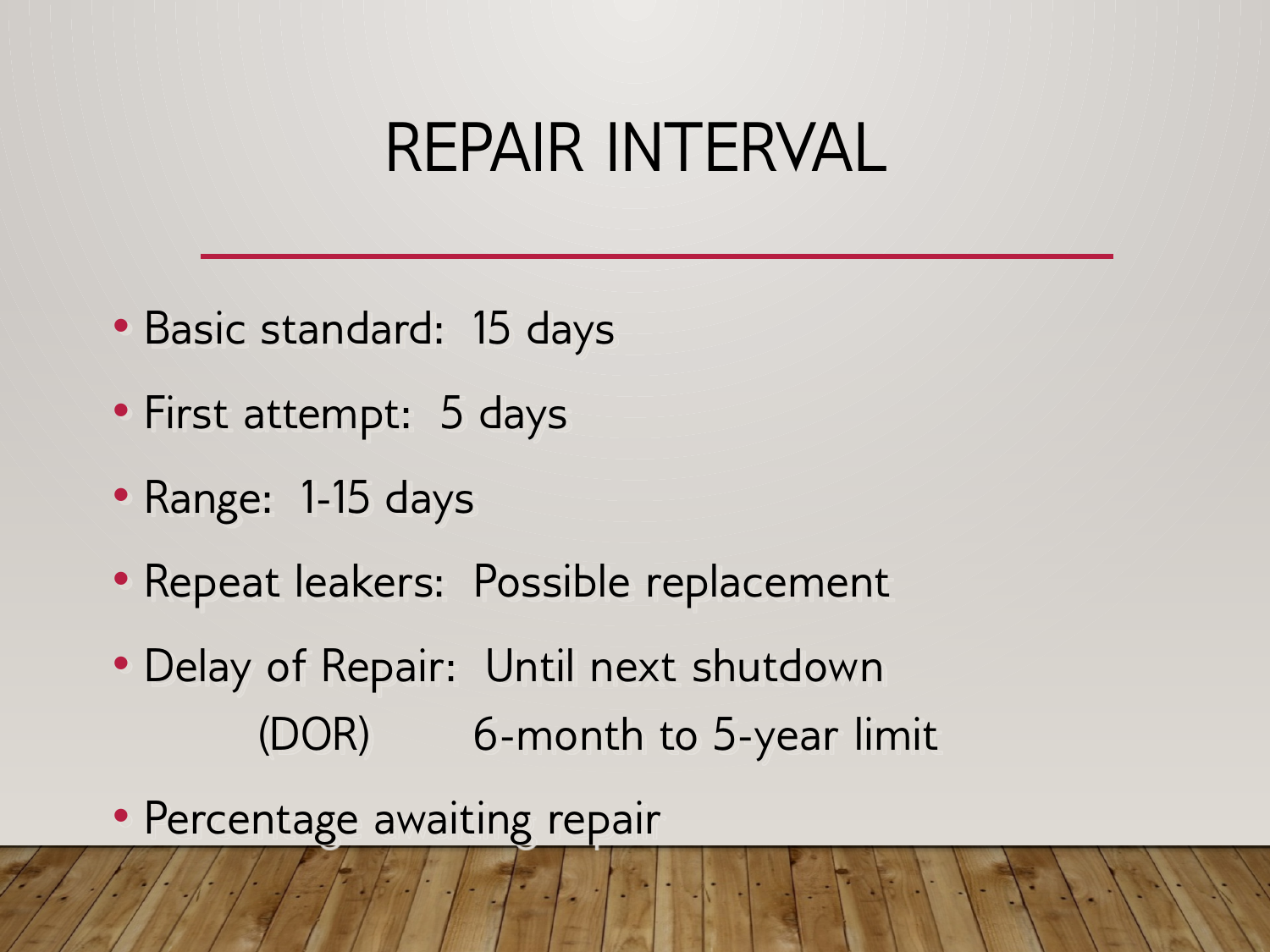

# Repair Interval
Basic standard:  15 days
First attempt:  5 days
Range:  1-15 days
Repeat leakers:  Possible replacement
Delay of Repair:  Until next shutdown
	(DOR)	       6-month to 5-year limit
Percentage awaiting repair